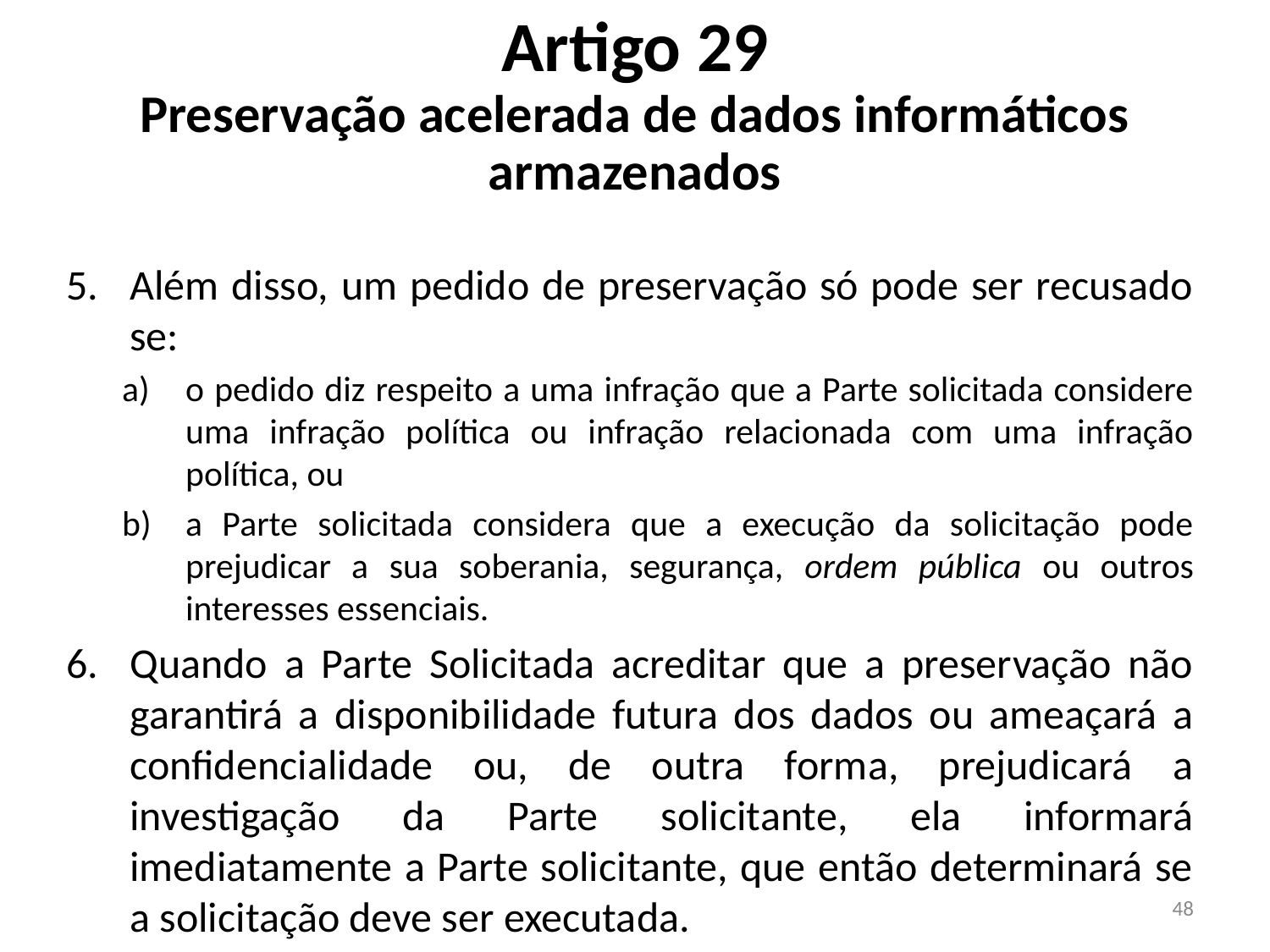

# Artigo 29 Preservação acelerada de dados informáticos armazenados
Além disso, um pedido de preservação só pode ser recusado se:
o pedido diz respeito a uma infração que a Parte solicitada considere uma infração política ou infração relacionada com uma infração política, ou
a Parte solicitada considera que a execução da solicitação pode prejudicar a sua soberania, segurança, ordem pública ou outros interesses essenciais.
Quando a Parte Solicitada acreditar que a preservação não garantirá a disponibilidade futura dos dados ou ameaçará a confidencialidade ou, de outra forma, prejudicará a investigação da Parte solicitante, ela informará imediatamente a Parte solicitante, que então determinará se a solicitação deve ser executada.
48